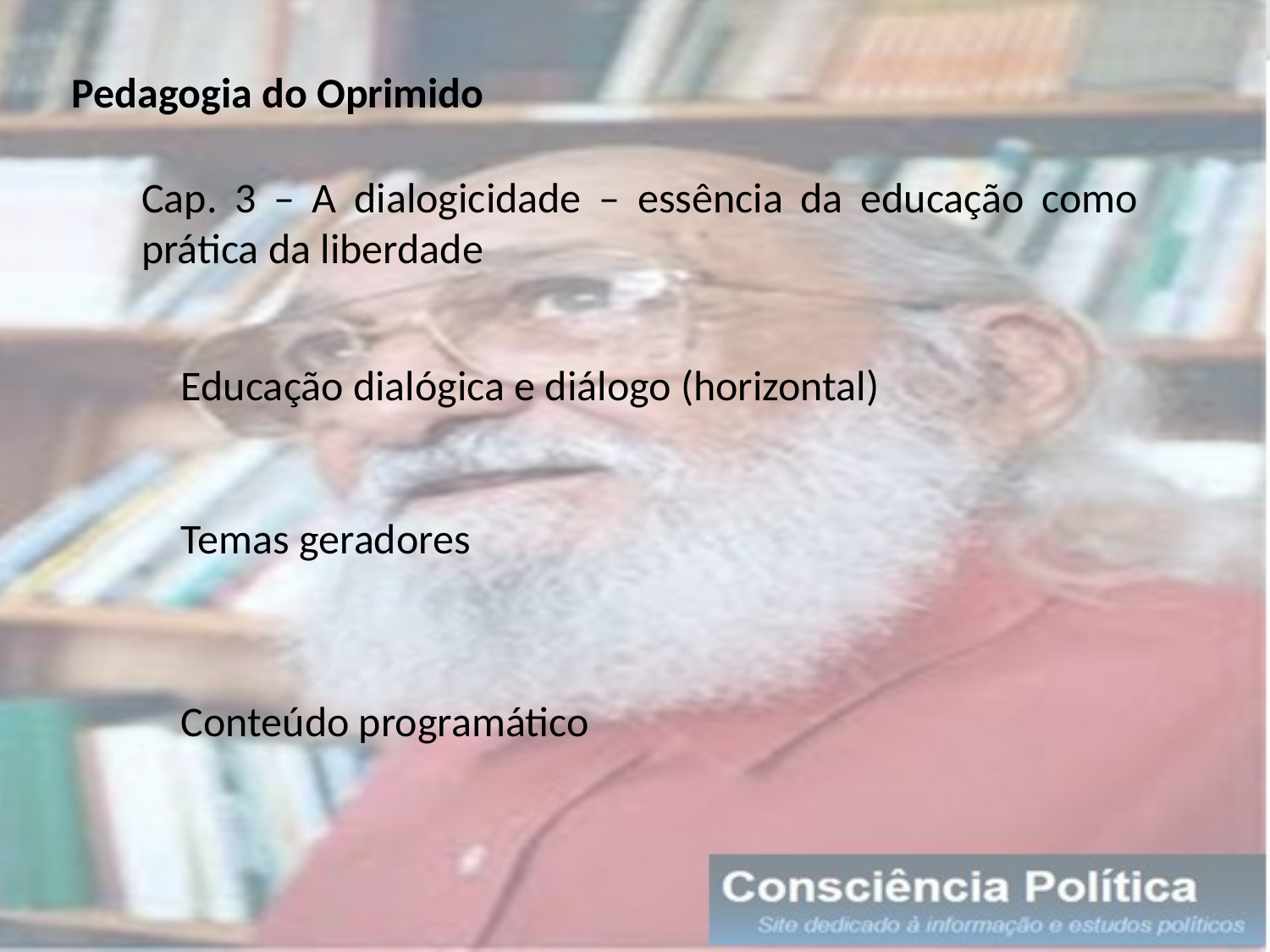

Pedagogia do Oprimido
Cap. 3 – A dialogicidade – essência da educação como prática da liberdade
Educação dialógica e diálogo (horizontal)
Temas geradores
Conteúdo programático